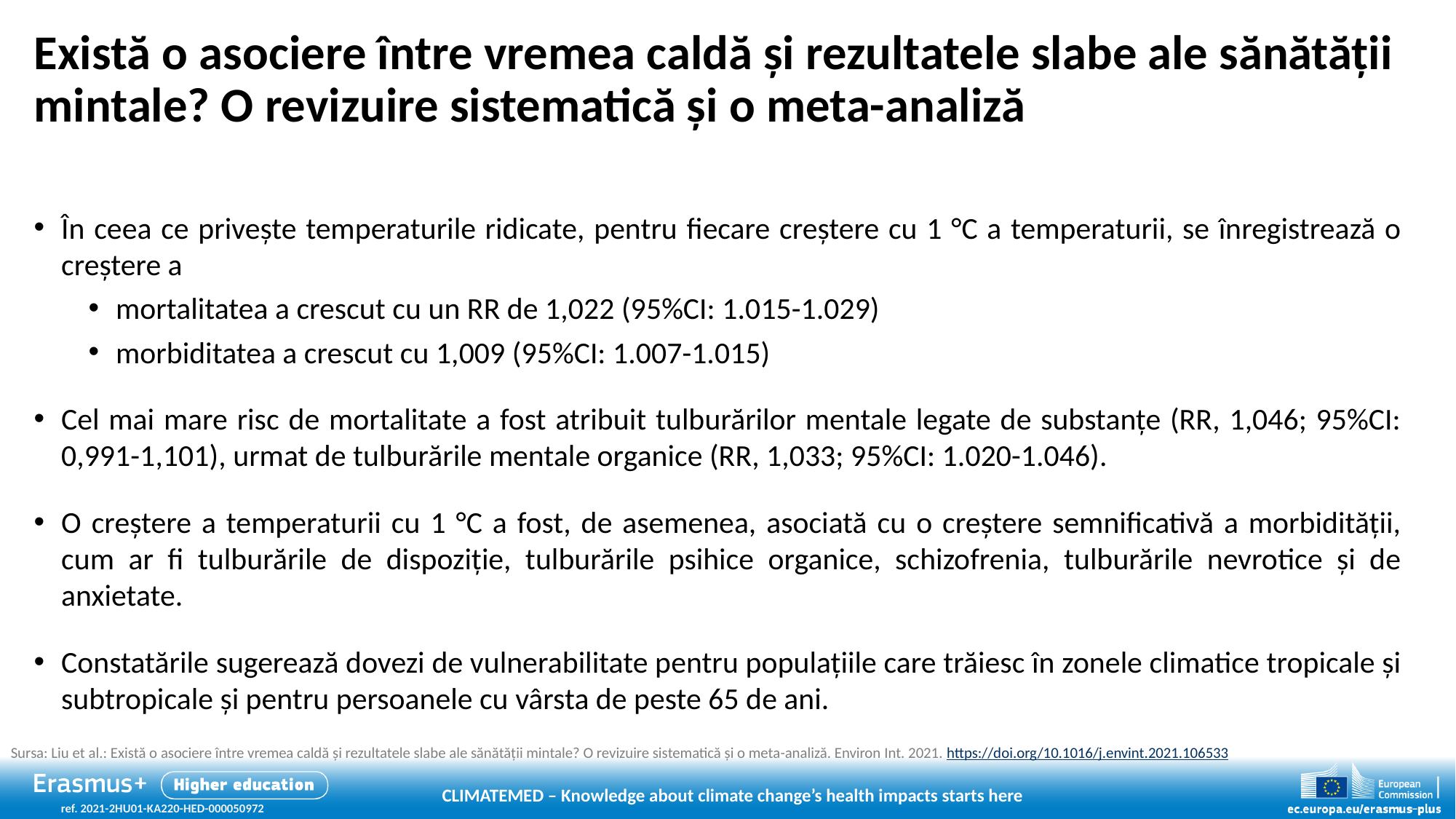

# Există o asociere între vremea caldă și rezultatele slabe ale sănătății mintale? O revizuire sistematică și o meta-analiză
În ceea ce privește temperaturile ridicate, pentru fiecare creștere cu 1 °C a temperaturii, se înregistrează o creștere a
mortalitatea a crescut cu un RR de 1,022 (95%CI: 1.015-1.029)
morbiditatea a crescut cu 1,009 (95%CI: 1.007-1.015)
Cel mai mare risc de mortalitate a fost atribuit tulburărilor mentale legate de substanțe (RR, 1,046; 95%CI: 0,991-1,101), urmat de tulburările mentale organice (RR, 1,033; 95%CI: 1.020-1.046).
O creștere a temperaturii cu 1 °C a fost, de asemenea, asociată cu o creștere semnificativă a morbidității, cum ar fi tulburările de dispoziție, tulburările psihice organice, schizofrenia, tulburările nevrotice și de anxietate.
Constatările sugerează dovezi de vulnerabilitate pentru populațiile care trăiesc în zonele climatice tropicale și subtropicale și pentru persoanele cu vârsta de peste 65 de ani.
Sursa: Liu et al.: Există o asociere între vremea caldă și rezultatele slabe ale sănătății mintale? O revizuire sistematică și o meta-analiză. Environ Int. 2021. https://doi.org/10.1016/j.envint.2021.106533